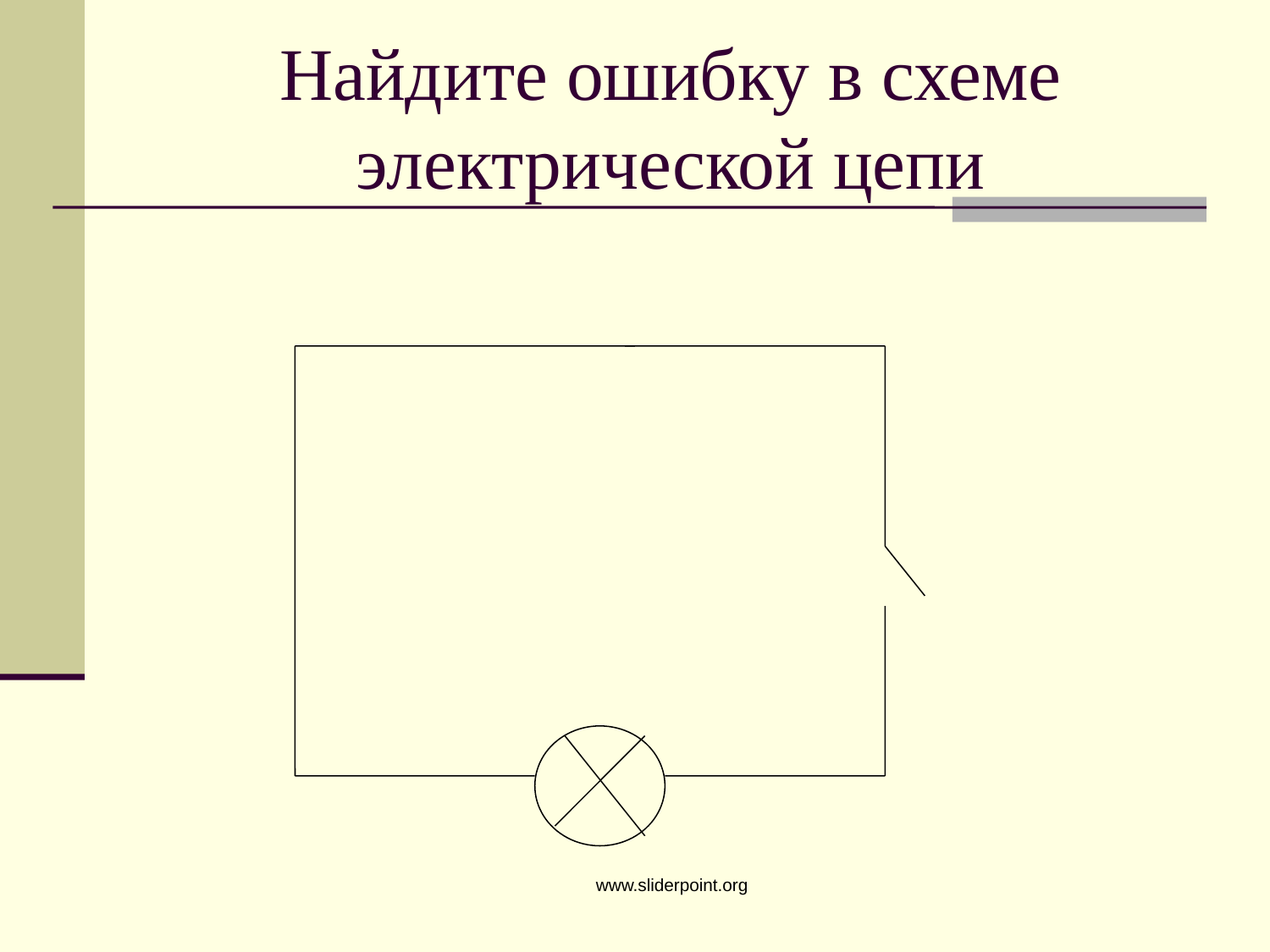

# Найдите ошибку в схеме электрической цепи

www.sliderpoint.org